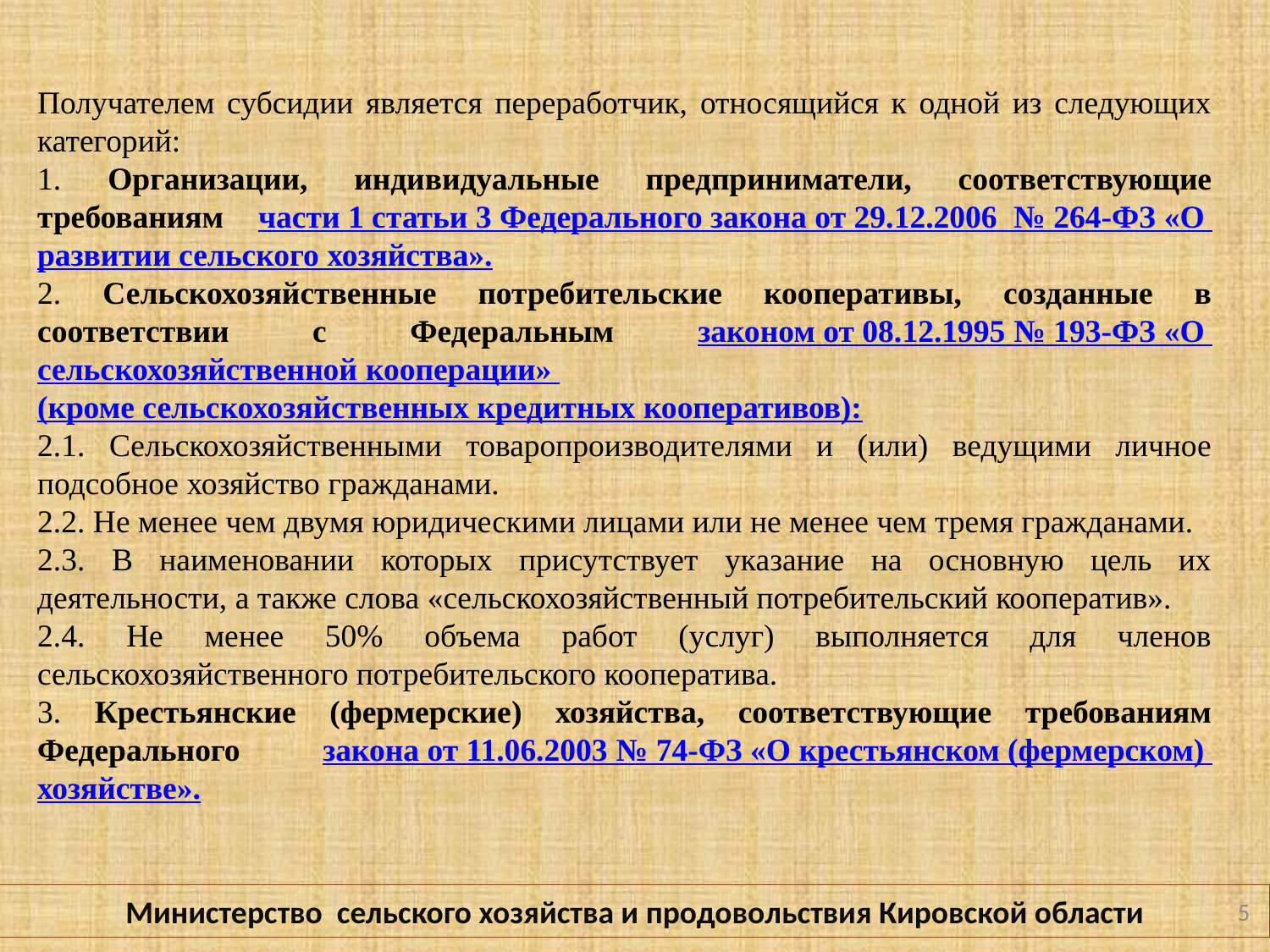

Получателем субсидии является переработчик, относящийся к одной из следующих категорий:
1. Организации, индивидуальные предприниматели, соответствующие требованиям части 1 статьи 3 Федерального закона от 29.12.2006  № 264-ФЗ «О развитии сельского хозяйства».
2. Сельскохозяйственные потребительские кооперативы, созданные в соответствии с Федеральным законом от 08.12.1995 № 193-ФЗ «О сельскохозяйственной кооперации» (кроме сельскохозяйственных кредитных кооперативов):
2.1. Сельскохозяйственными товаропроизводителями и (или) ведущими личное подсобное хозяйство гражданами.
2.2. Не менее чем двумя юридическими лицами или не менее чем тремя гражданами.
2.3. В наименовании которых присутствует указание на основную цель их деятельности, а также слова «сельскохозяйственный потребительский кооператив».
2.4. Не менее 50% объема работ (услуг) выполняется для членов сельскохозяйственного потребительского кооператива.
3. Крестьянские (фермерские) хозяйства, соответствующие требованиям Федерального закона от 11.06.2003 № 74-ФЗ «О крестьянском (фермерском) хозяйстве».
Министерство  сельского хозяйства и продовольствия Кировской области
5